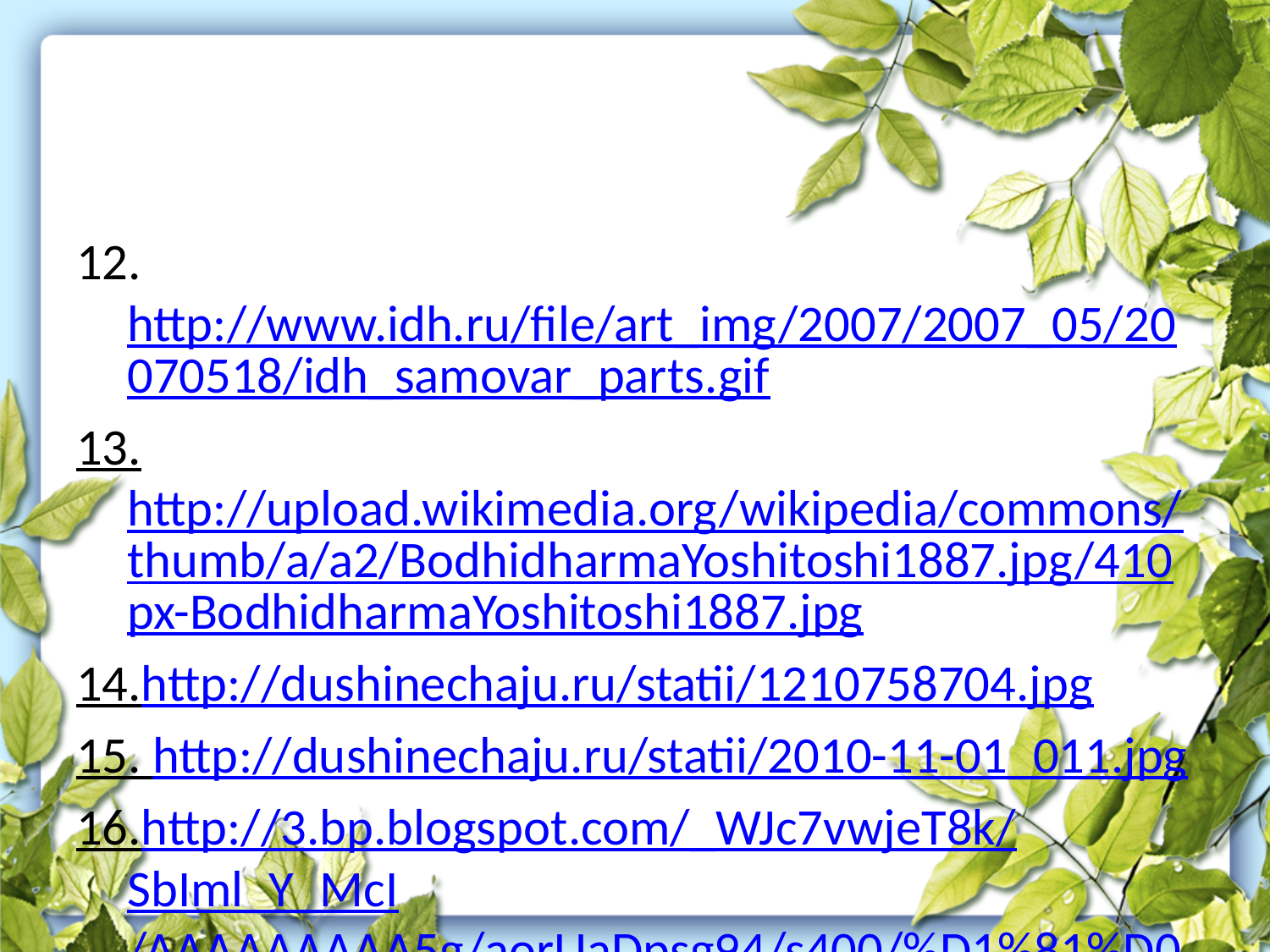

#
12.http://www.idh.ru/file/art_img/2007/2007_05/20070518/idh_samovar_parts.gif
13.http://upload.wikimedia.org/wikipedia/commons/thumb/a/a2/BodhidharmaYoshitoshi1887.jpg/410px-BodhidharmaYoshitoshi1887.jpg
14.http://dushinechaju.ru/statii/1210758704.jpg
15. http://dushinechaju.ru/statii/2010-11-01_011.jpg
16.http://3.bp.blogspot.com/_WJc7vwjeT8k/SbIml_Y_McI/AAAAAAAAA5g/aorUaDpsg94/s400/%D1%81%D0%B0%D0%BC%D0%BE%D0%B2%D0%B0%D1%80.jpg